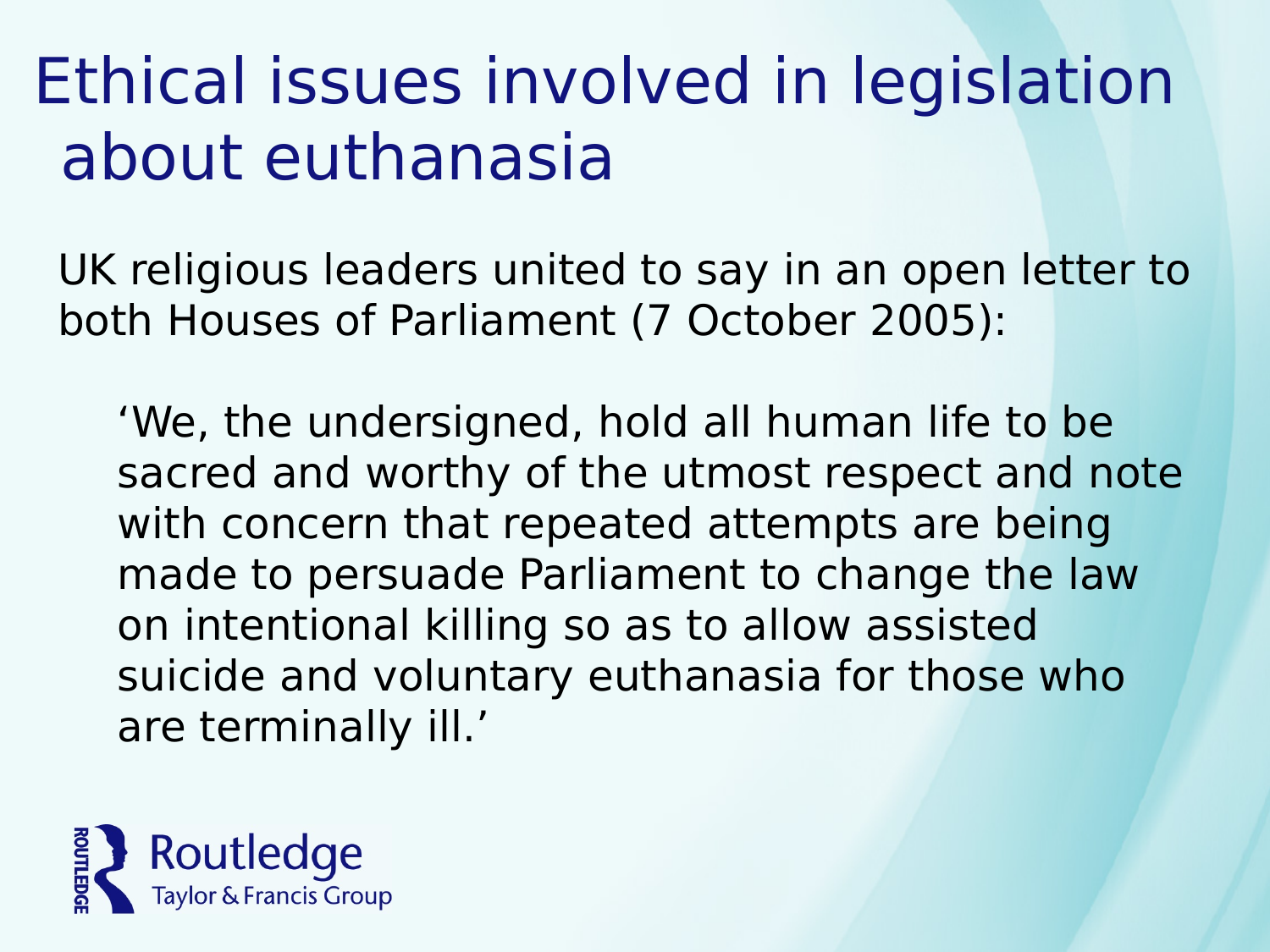

# Ethical issues involved in legislation about euthanasia
UK religious leaders united to say in an open letter to both Houses of Parliament (7 October 2005):

‘We, the undersigned, hold all human life to be sacred and worthy of the utmost respect and note with concern that repeated attempts are being made to persuade Parliament to change the law on intentional killing so as to allow assisted suicide and voluntary euthanasia for those who are terminally ill.’